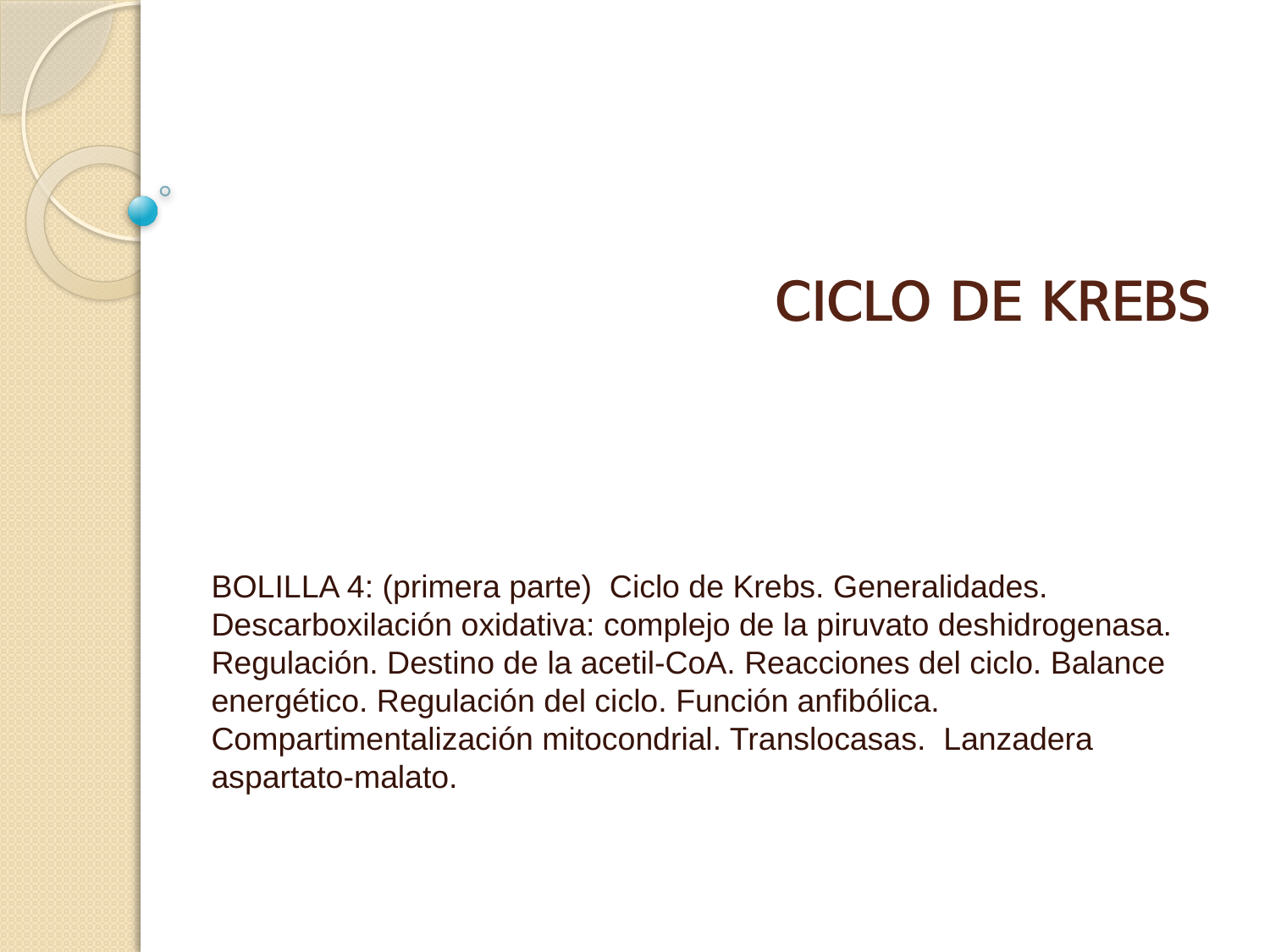

# CICLO DE KREBS
BOLILLA 4: (primera parte)  Ciclo de Krebs. Generalidades. Descarboxilación oxidativa: complejo de la piruvato deshidrogenasa. Regulación. Destino de la acetil-CoA. Reacciones del ciclo. Balance energético. Regulación del ciclo. Función anfibólica. Compartimentalización mitocondrial. Translocasas.  Lanzadera aspartato-malato.